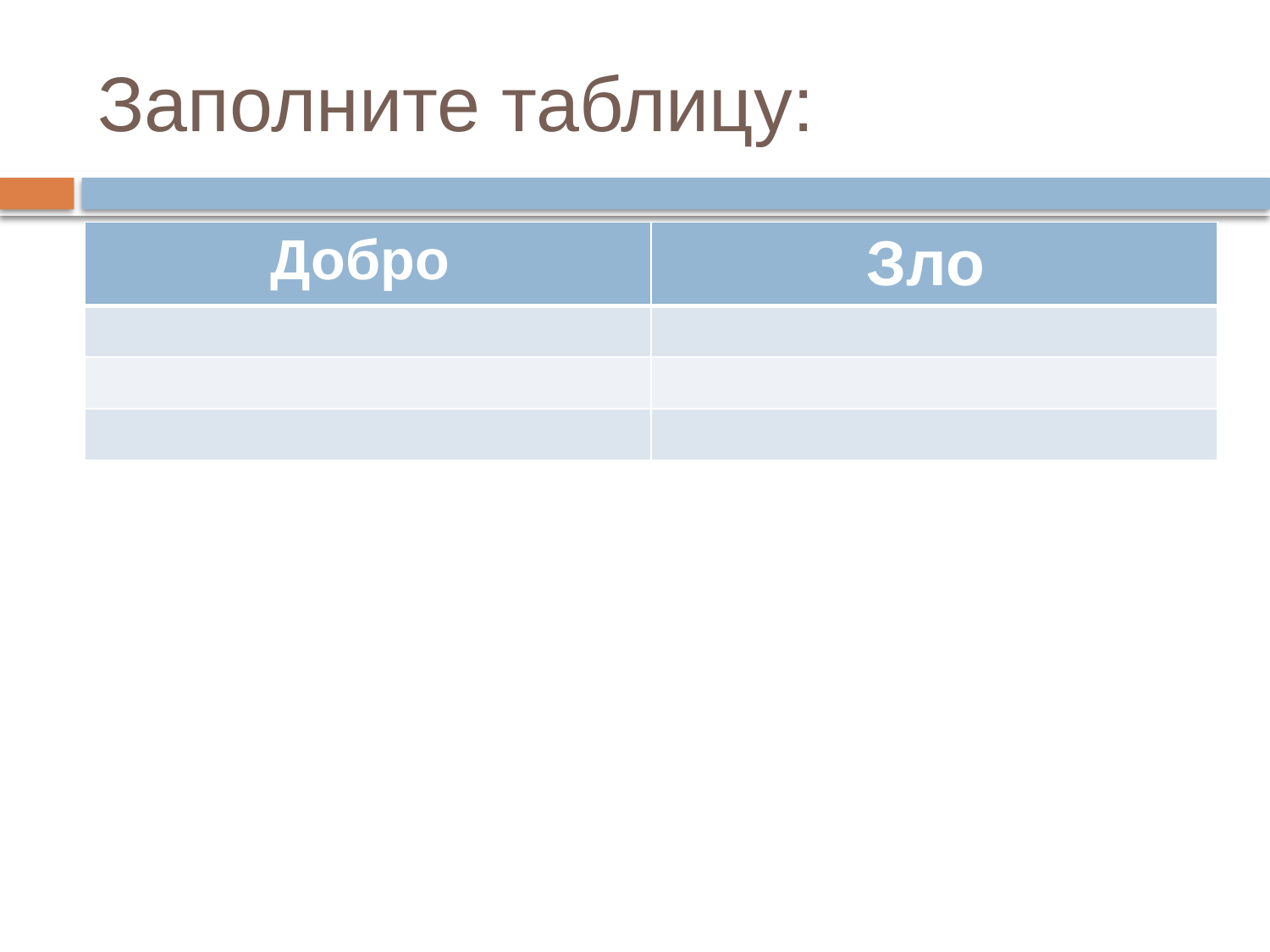

# Заполните таблицу:
| Добро | Зло |
| --- | --- |
|  |  |
|  |  |
|  |  |